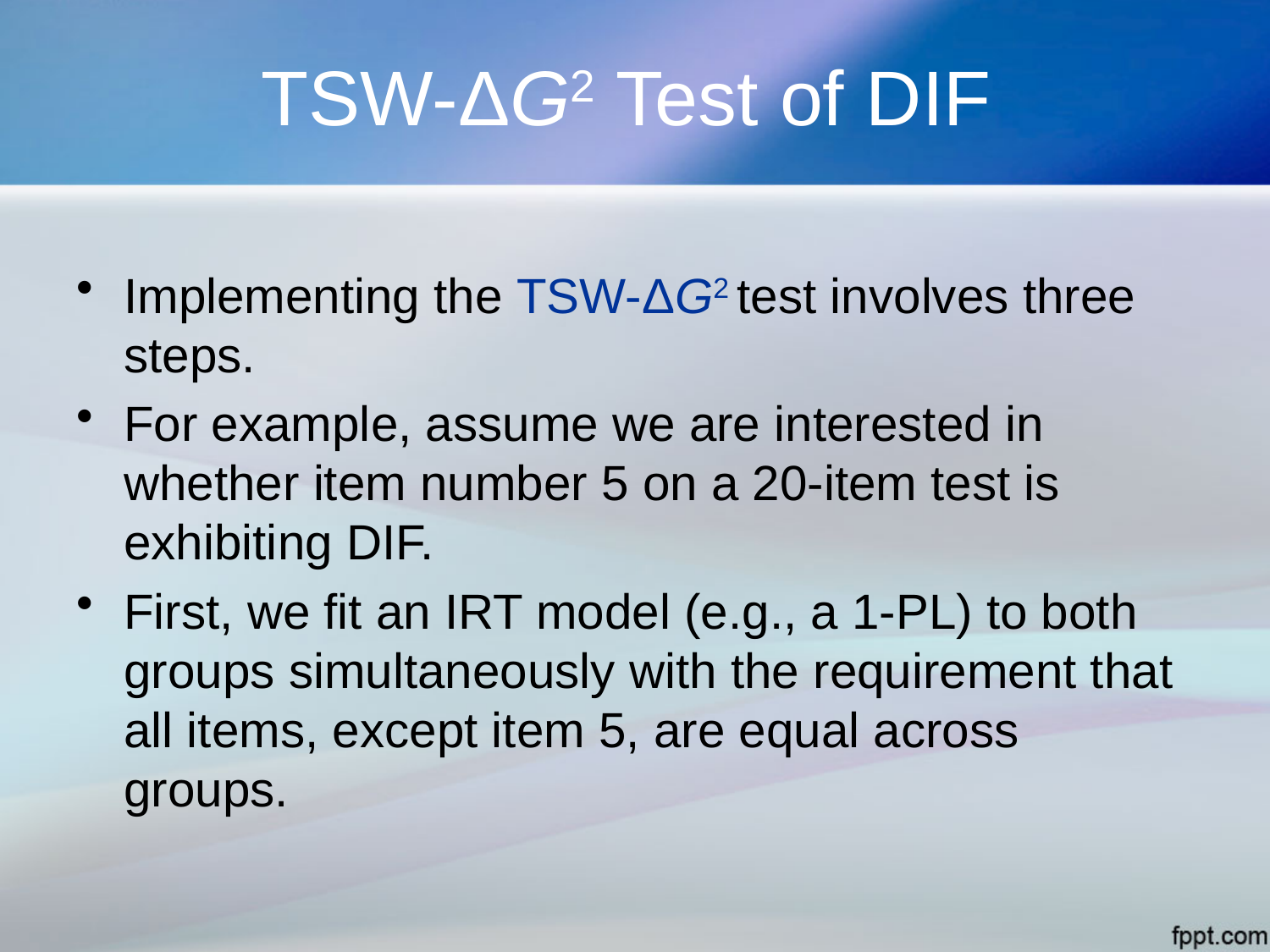

# TSW-ΔG2 Test of DIF
Implementing the TSW-ΔG2 test involves three steps.
For example, assume we are interested in whether item number 5 on a 20-item test is exhibiting DIF.
First, we fit an IRT model (e.g., a 1-PL) to both groups simultaneously with the requirement that all items, except item 5, are equal across groups.